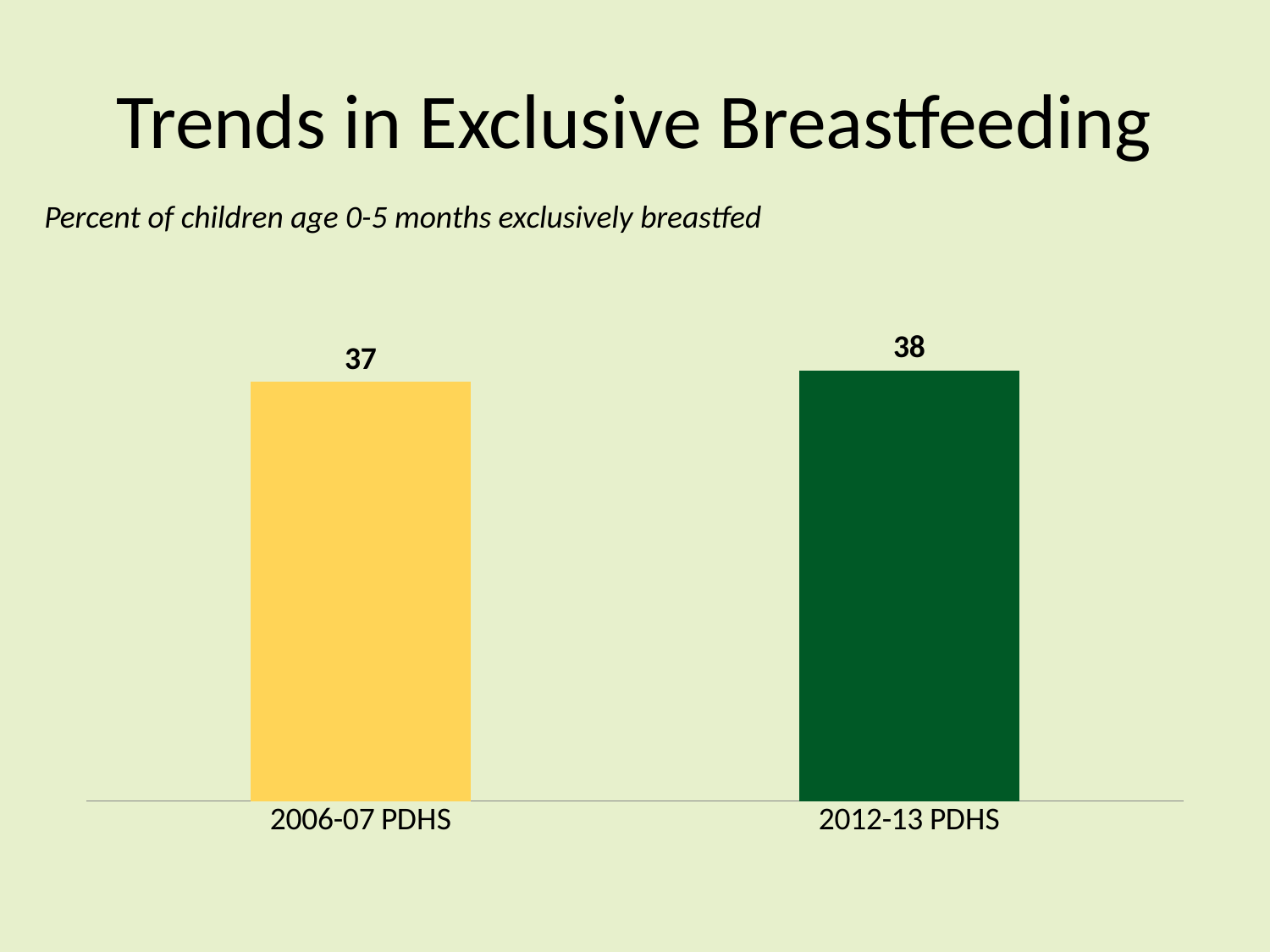

# Trends in Exclusive Breastfeeding
Percent of children age 0-5 months exclusively breastfed

### Chart

| Category | Series 1 |
|---|---|
| 2006-07 PDHS | 37.0 |
| 2012-13 PDHS | 38.0 |